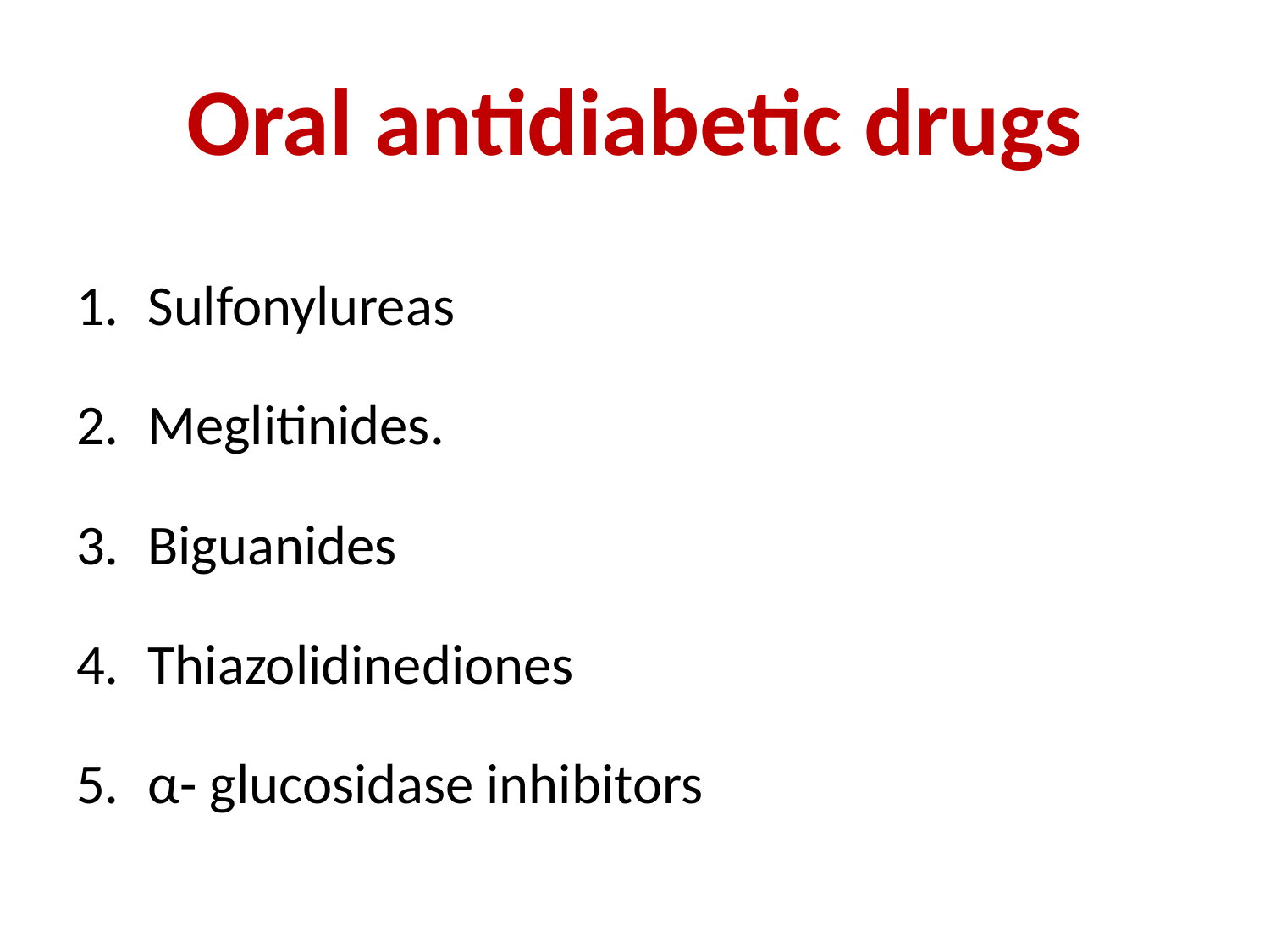

# Oral antidiabetic drugs
Sulfonylureas
Meglitinides.
Biguanides
Thiazolidinediones
α- glucosidase inhibitors